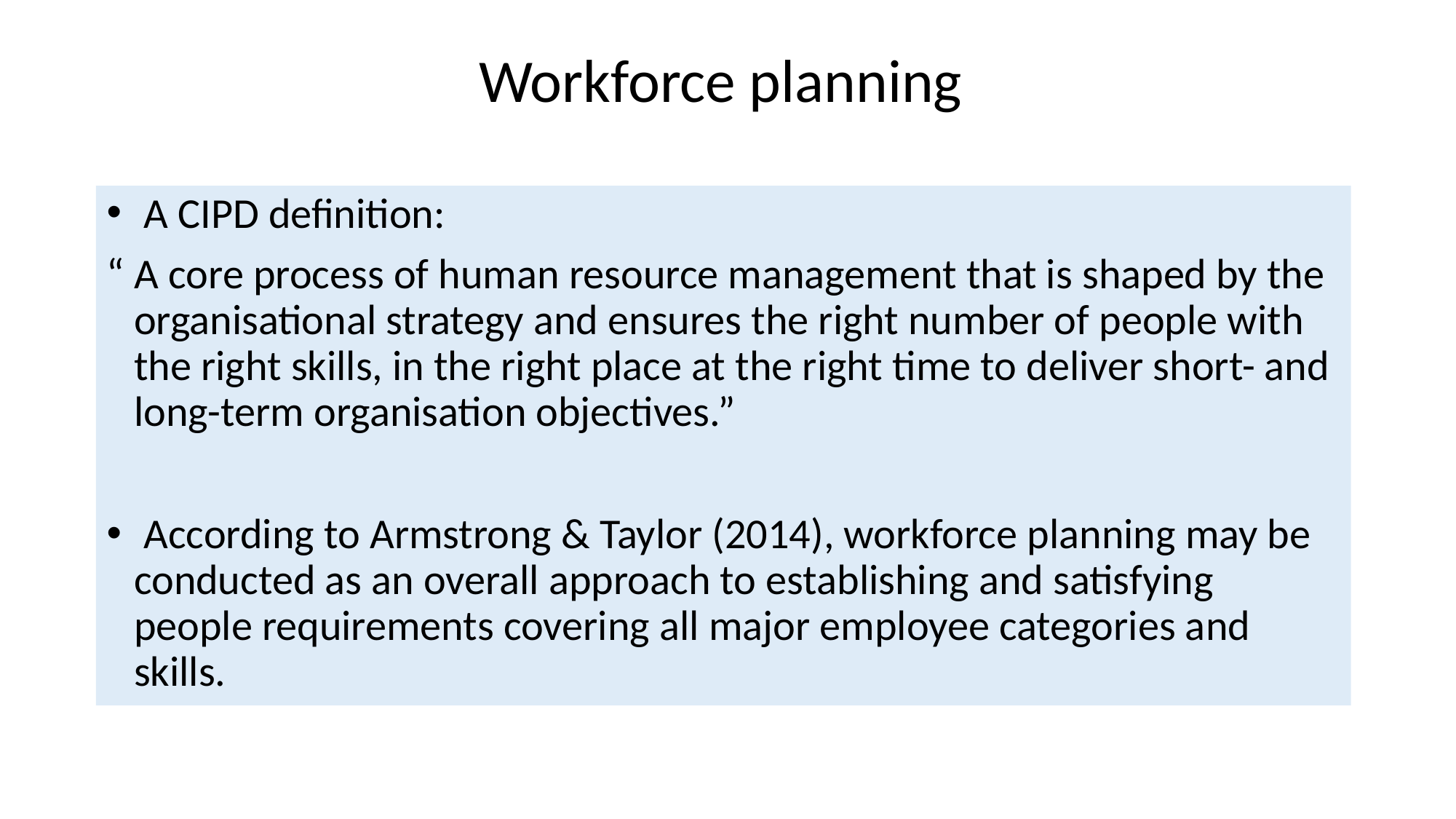

# Workforce planning
 A CIPD definition:
“ A core process of human resource management that is shaped by the organisational strategy and ensures the right number of people with the right skills, in the right place at the right time to deliver short- and long-term organisation objectives.”

 According to Armstrong & Taylor (2014), workforce planning may be conducted as an overall approach to establishing and satisfying people requirements covering all major employee categories and skills.